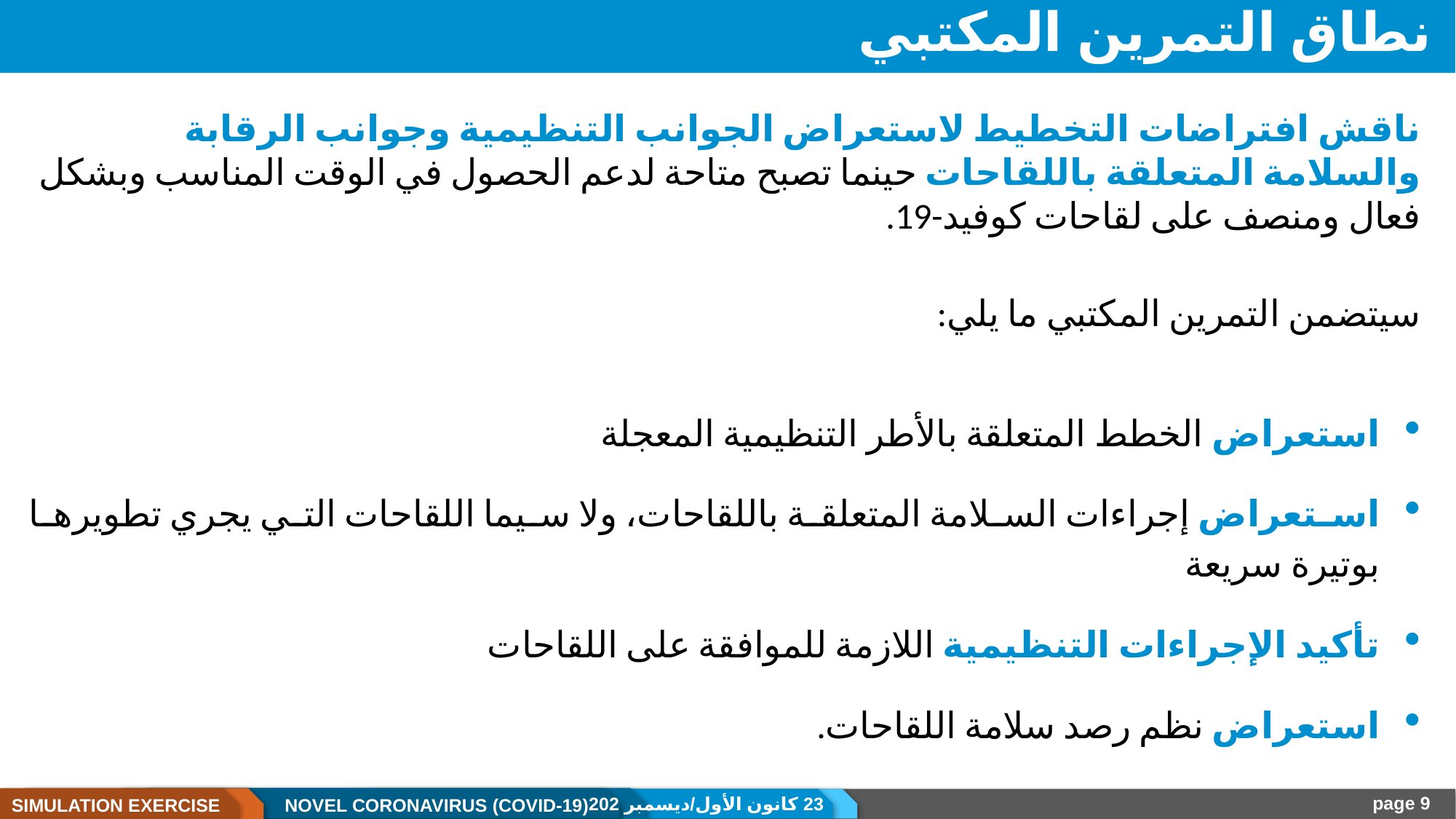

# نطاق التمرين المكتبي
ناقش افتراضات التخطيط لاستعراض الجوانب التنظيمية وجوانب الرقابة والسلامة المتعلقة باللقاحات حينما تصبح متاحة لدعم الحصول في الوقت المناسب وبشكل فعال ومنصف على لقاحات كوفيد-19.

سيتضمن التمرين المكتبي ما يلي:

استعراض الخطط المتعلقة بالأطر التنظيمية المعجلة
استعراض إجراءات السلامة المتعلقة باللقاحات، ولا سيما اللقاحات التي يجري تطويرها بوتيرة سريعة
تأكيد الإجراءات التنظيمية اللازمة للموافقة على اللقاحات
استعراض نظم رصد سلامة اللقاحات.
23 كانون الأول/ديسمبر 202